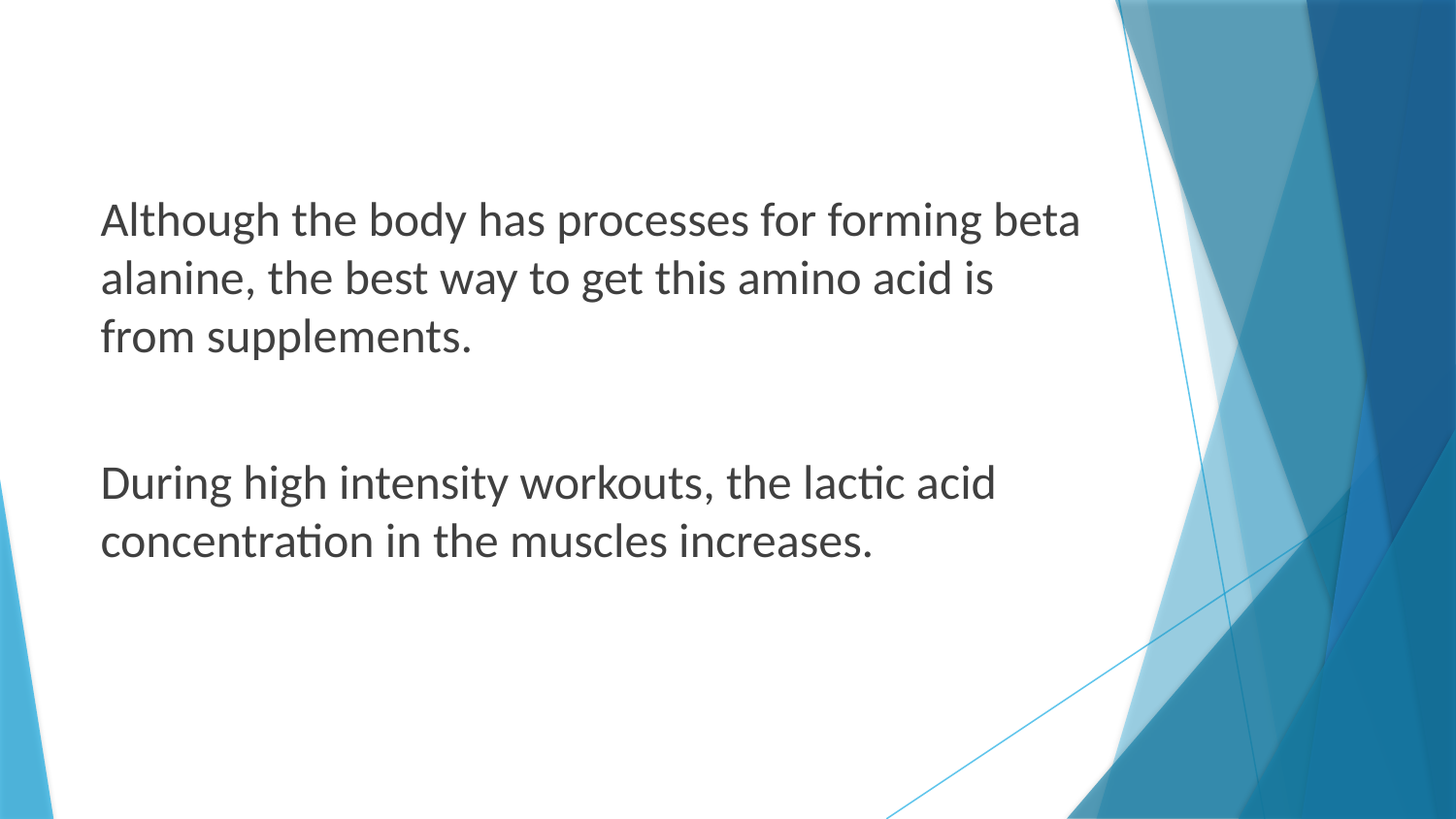

Although the body has processes for forming beta alanine, the best way to get this amino acid is from supplements.

During high intensity workouts, the lactic acid concentration in the muscles increases.